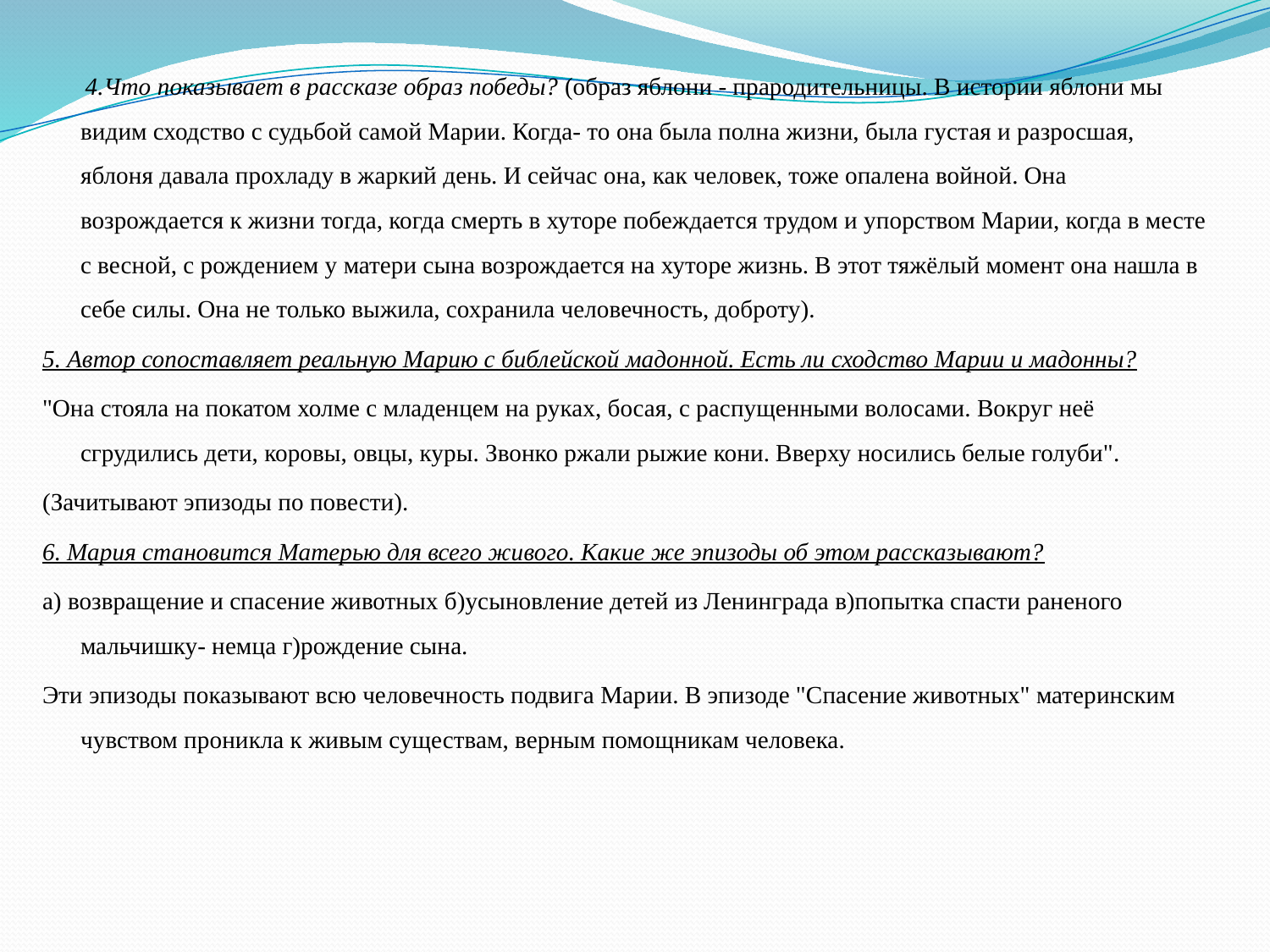

4.Что показывает в рассказе образ победы? (образ яблони - прародительницы. В истории яблони мы видим сходство с судьбой самой Марии. Когда- то она была полна жизни, была густая и разросшая, яблоня давала прохладу в жаркий день. И сейчас она, как человек, тоже опалена войной. Она возрождается к жизни тогда, когда смерть в хуторе побеждается трудом и упорством Марии, когда в месте с весной, с рождением у матери сына возрождается на хуторе жизнь. В этот тяжёлый момент она нашла в себе силы. Она не только выжила, сохранила человечность, доброту).
5. Автор сопоставляет реальную Марию с библейской мадонной. Есть ли сходство Марии и мадонны?
"Она стояла на покатом холме с младенцем на руках, босая, с распущенными волосами. Вокруг неё сгрудились дети, коровы, овцы, куры. Звонко ржали рыжие кони. Вверху носились белые голуби".
(Зачитывают эпизоды по повести).
6. Мария становится Матерью для всего живого. Какие же эпизоды об этом рассказывают?
а) возвращение и спасение животных б)усыновление детей из Ленинграда в)попытка спасти раненого мальчишку- немца г)рождение сына.
Эти эпизоды показывают всю человечность подвига Марии. В эпизоде "Спасение животных" материнским чувством проникла к живым существам, верным помощникам человека.